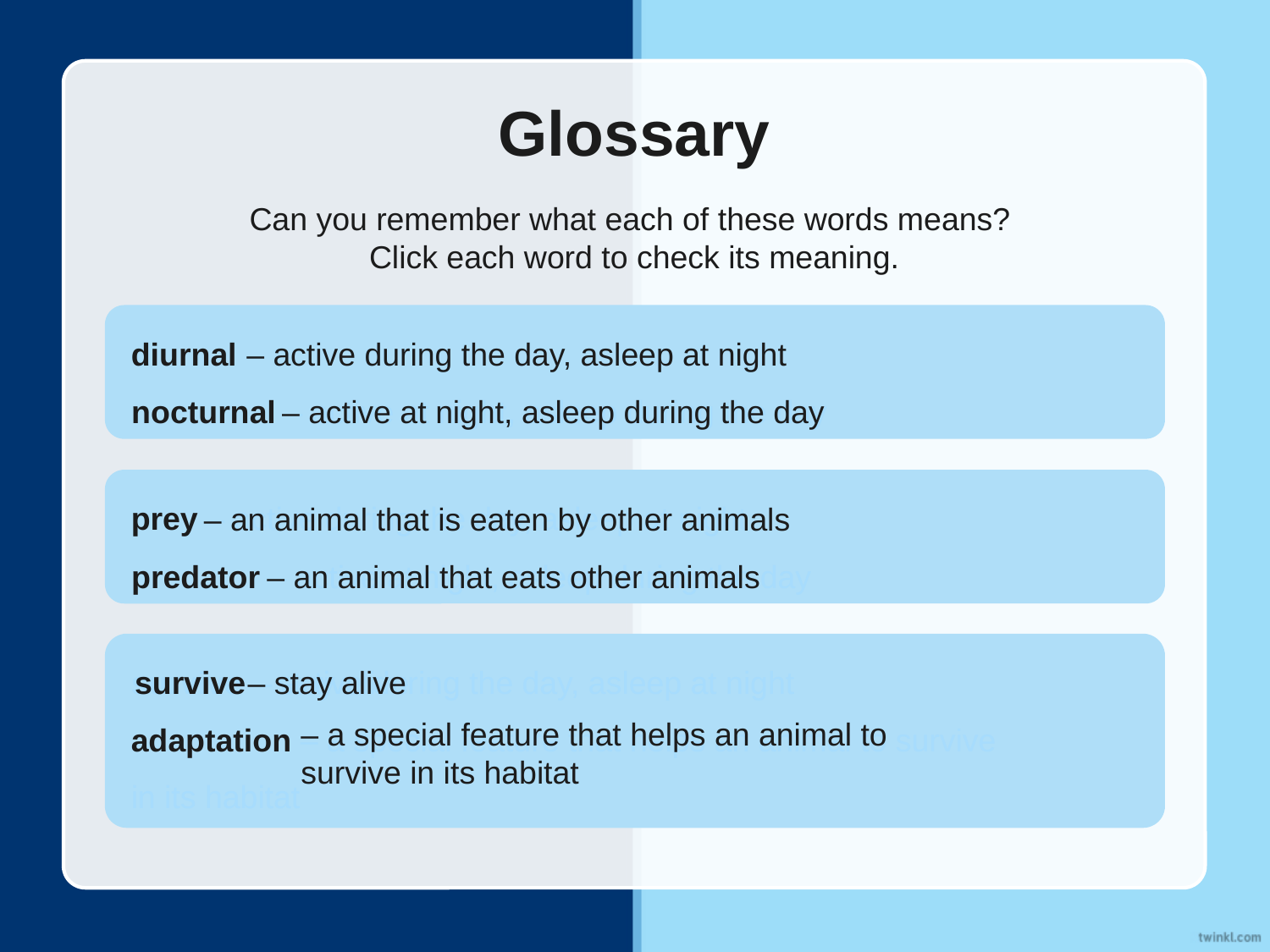

# Glossary
Can you remember what each of these words means?
Click each word to check its meaning.

– active during the day, asleep at night
diurnal – active during the day, asleep at night
– active at night, asleep during the day
nocturnal – active at night, asleep during the day

– an animal that is eaten by other animals
prey – active during the day, asleep at night
– an animal that eats other animals
predator – active at night, asleep during the day

– stay alive
survive – active during the day, asleep at night
survive – stay alive
adaptation – a special feature that helps an animal to survive
in its habitat
– a special feature that helps an animal to survive in its habitat